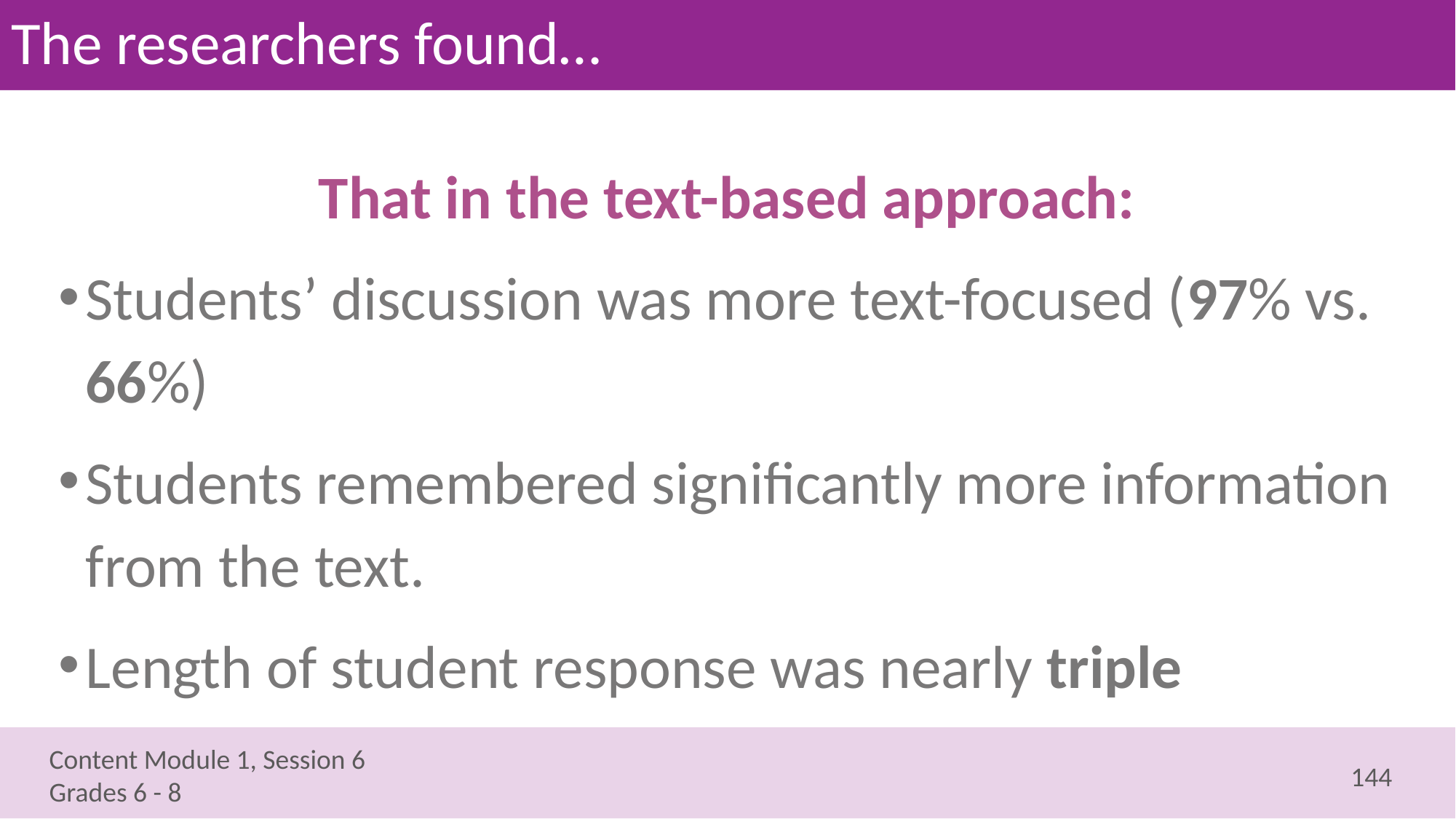

# The researchers found…
That in the text-based approach:
Students’ discussion was more text-focused (97% vs. 66%)
Students remembered significantly more information from the text.
Length of student response was nearly triple
144